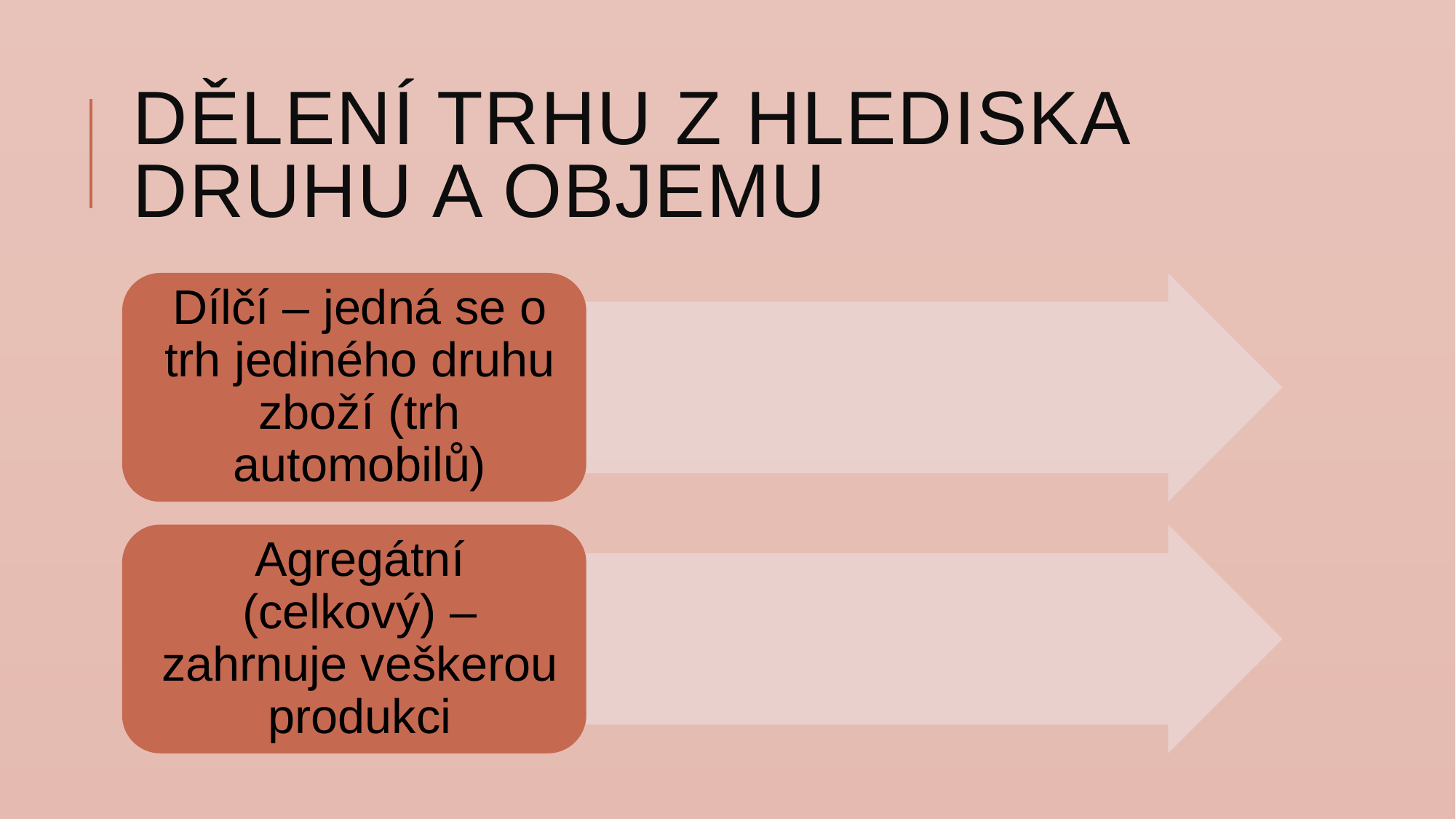

# Dělení trhu z hlediska druhu a objemu
Dílčí – jedná se o trh jediného druhu zboží (trh automobilů)
Agregátní (celkový) – zahrnuje veškerou produkci